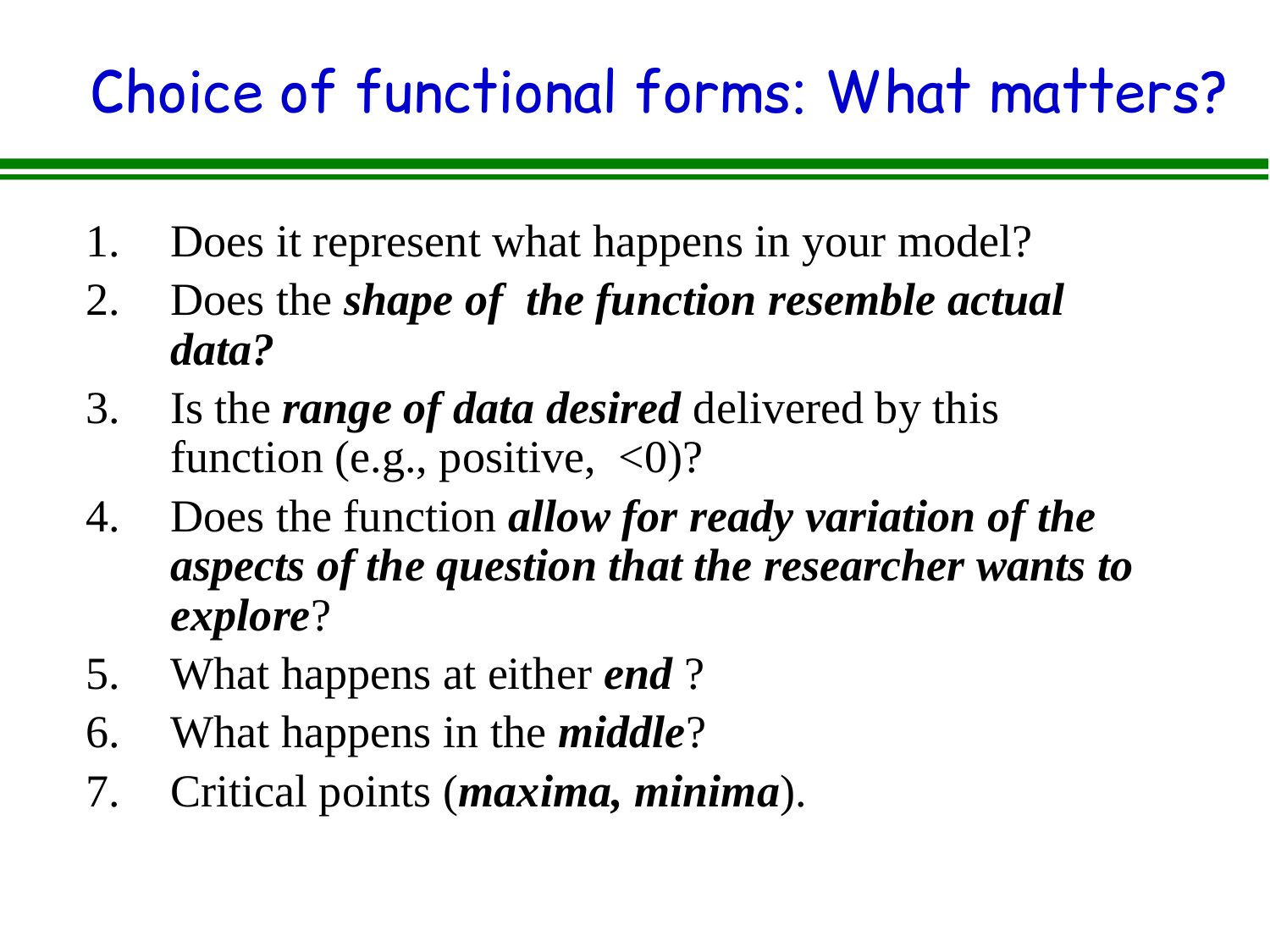

# Choice of functional forms: What matters?
Does it represent what happens in your model?
Does the shape of  the function resemble actual data?
Is the range of data desired delivered by this function (e.g., positive,  <0)?
Does the function allow for ready variation of the aspects of the question that the researcher wants to explore?
What happens at either end ?
What happens in the middle?
Critical points (maxima, minima).